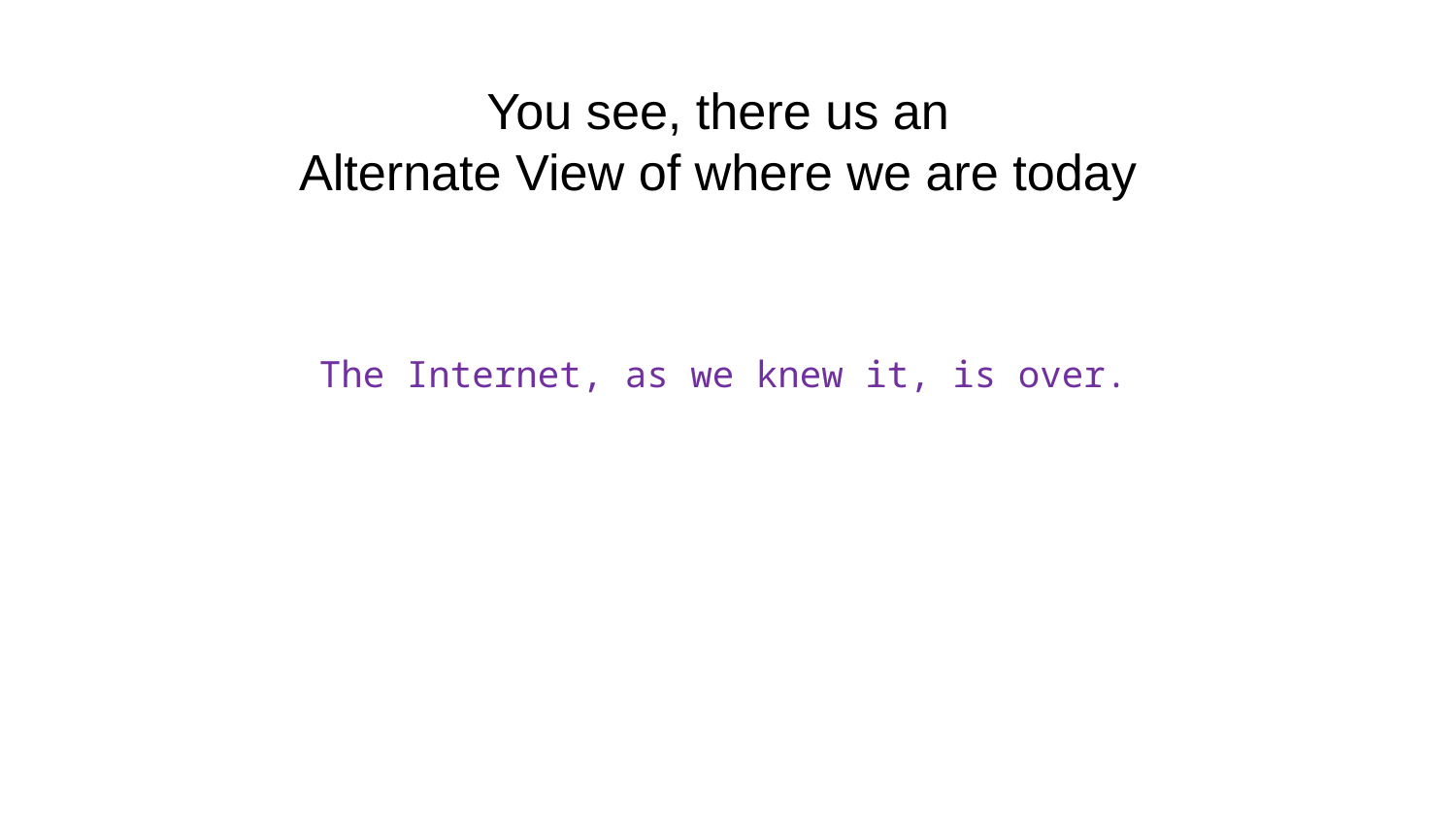

# You see, there us an Alternate View of where we are today
The Internet, as we knew it, is over.